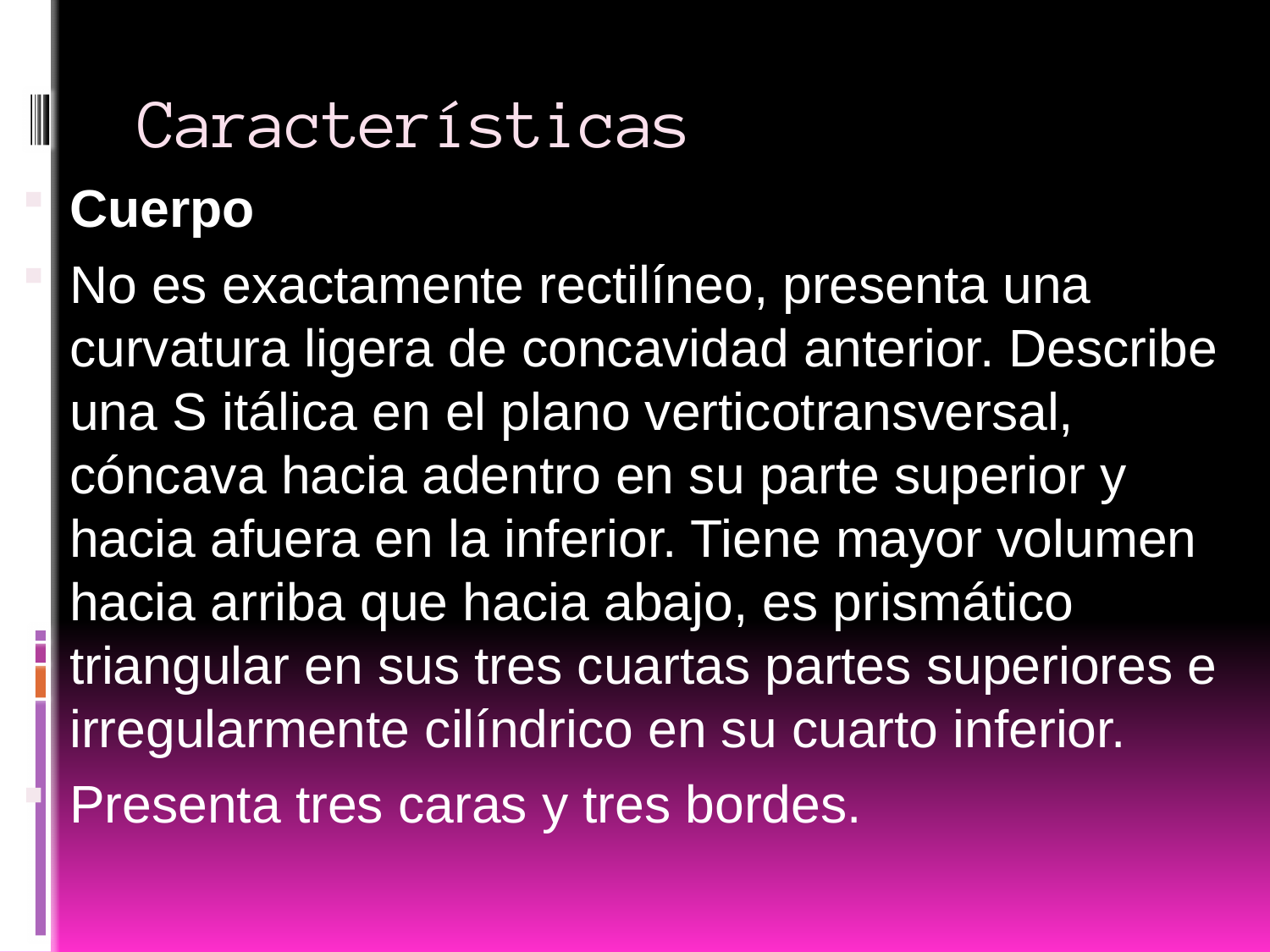

# Características
Cuerpo
No es exactamente rectilíneo, presenta una curvatura ligera de concavidad anterior. Describe una S itálica en el plano verticotransversal, cóncava hacia adentro en su parte superior y hacia afuera en la inferior. Tiene mayor volumen hacia arriba que hacia abajo, es prismático triangular en sus tres cuartas partes superiores e irregularmente cilíndrico en su cuarto inferior.
Presenta tres caras y tres bordes.